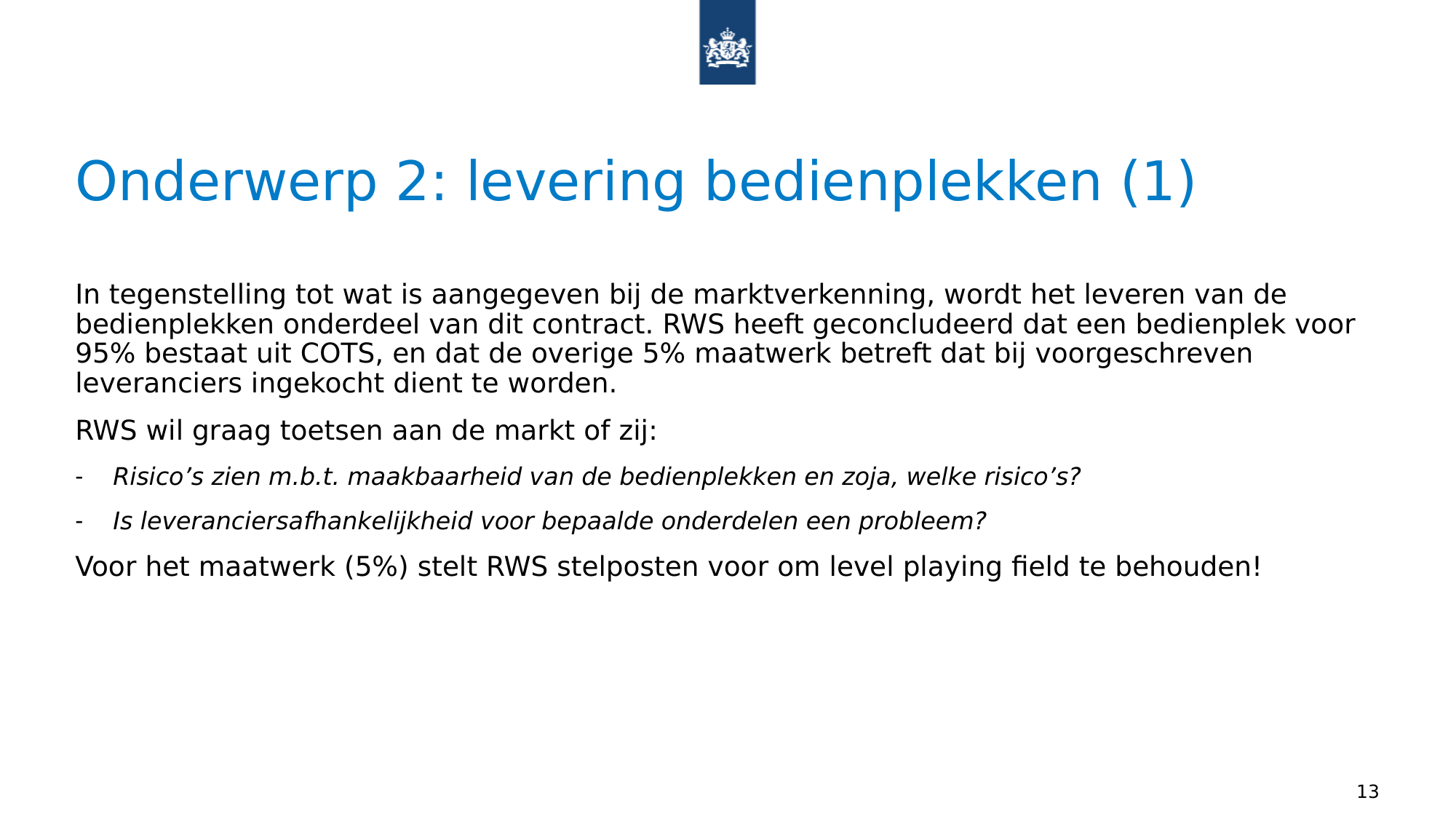

# Onderwerp 2: levering bedienplekken (1)
In tegenstelling tot wat is aangegeven bij de marktverkenning, wordt het leveren van de bedienplekken onderdeel van dit contract. RWS heeft geconcludeerd dat een bedienplek voor 95% bestaat uit COTS, en dat de overige 5% maatwerk betreft dat bij voorgeschreven leveranciers ingekocht dient te worden.
RWS wil graag toetsen aan de markt of zij:
Risico’s zien m.b.t. maakbaarheid van de bedienplekken en zoja, welke risico’s?
Is leveranciersafhankelijkheid voor bepaalde onderdelen een probleem?
Voor het maatwerk (5%) stelt RWS stelposten voor om level playing field te behouden!

13